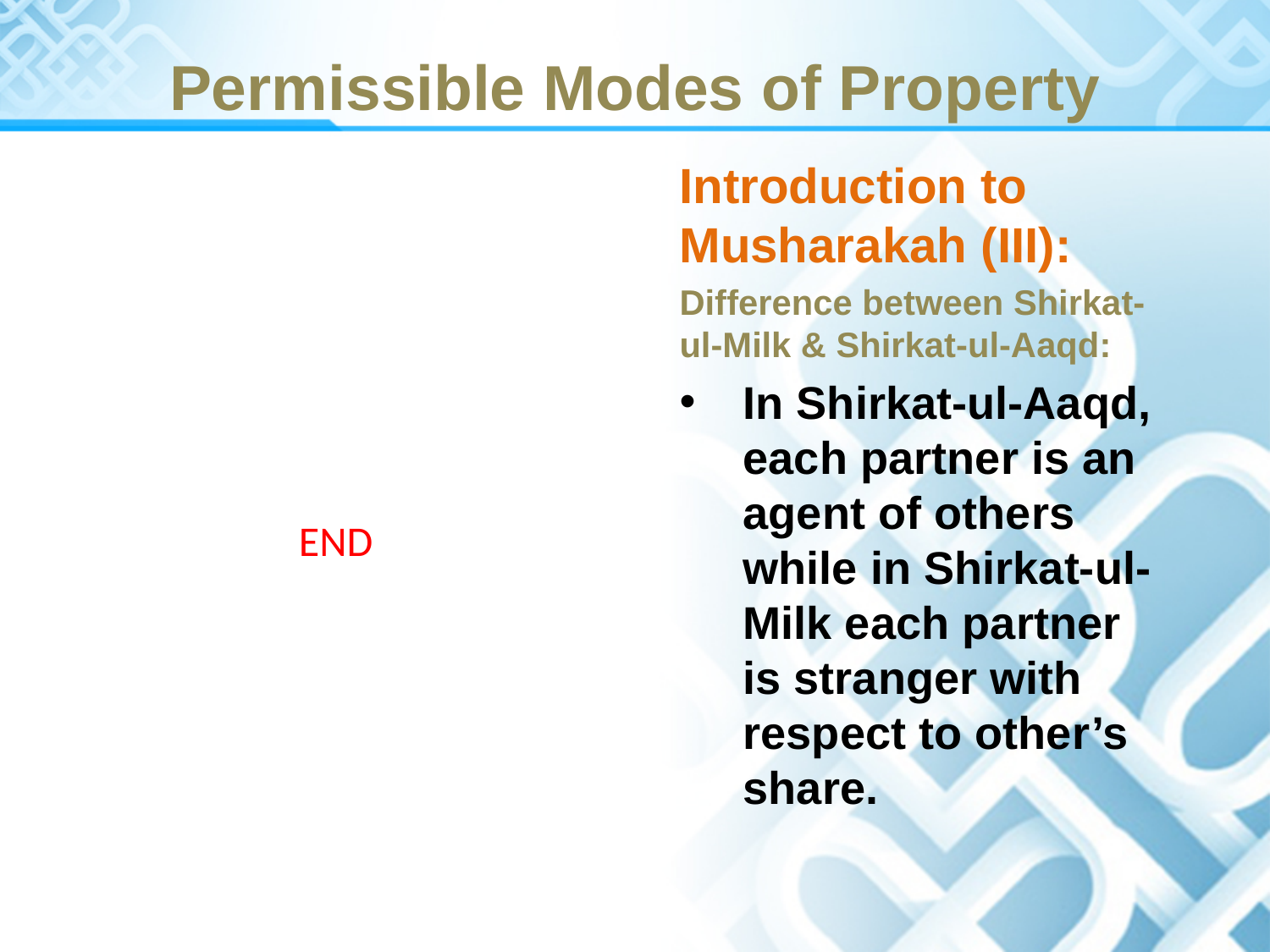

Permissible Modes of Property
Introduction to Musharakah (III):
Difference between Shirkat-ul-Milk & Shirkat-ul-Aaqd:
In Shirkat-ul-Aaqd, each partner is an agent of others while in Shirkat-ul-Milk each partner is stranger with respect to other’s share.
END